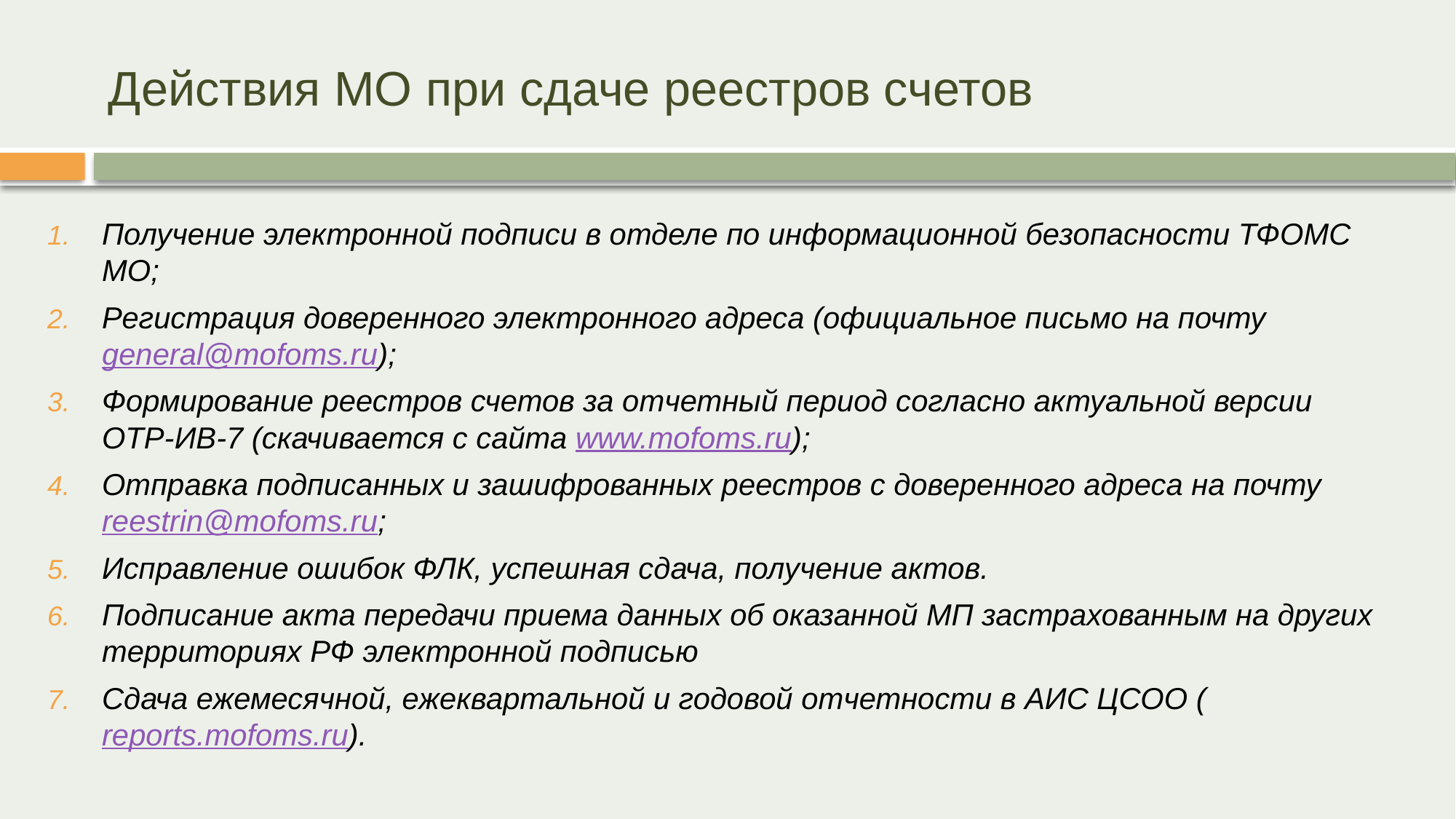

# Действия МО при сдаче реестров счетов
Получение электронной подписи в отделе по информационной безопасности ТФОМС МО;
Регистрация доверенного электронного адреса (официальное письмо на почту general@mofoms.ru);
Формирование реестров счетов за отчетный период согласно актуальной версии ОТР-ИВ-7 (скачивается с сайта www.mofoms.ru);
Отправка подписанных и зашифрованных реестров с доверенного адреса на почту reestrin@mofoms.ru;
Исправление ошибок ФЛК, успешная сдача, получение актов.
Подписание акта передачи приема данных об оказанной МП застрахованным на других территориях РФ электронной подписью
Сдача ежемесячной, ежеквартальной и годовой отчетности в АИС ЦСОО (reports.mofoms.ru).